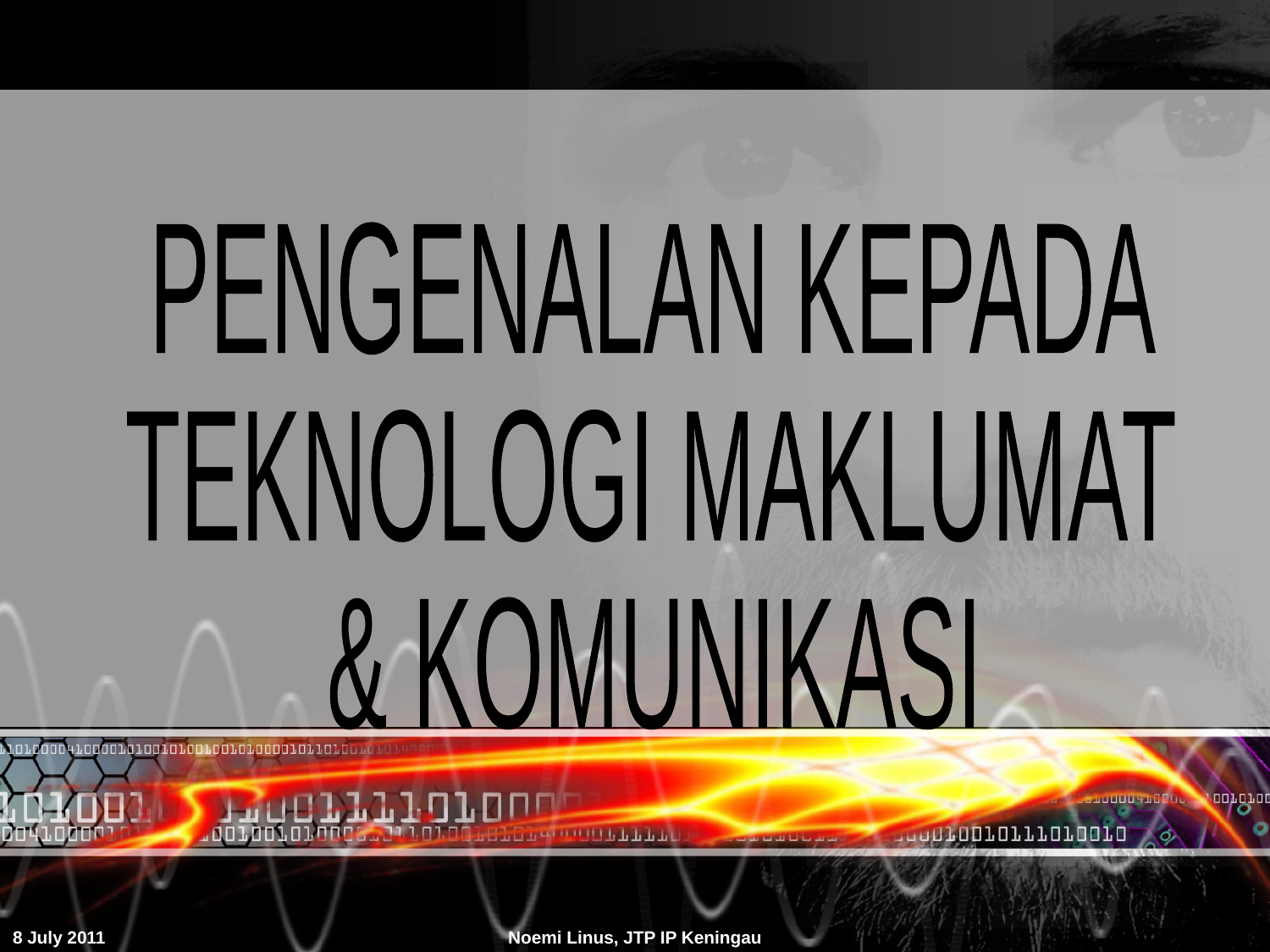

PENGENALAN KEPADA
TEKNOLOGI MAKLUMAT
& KOMUNIKASI
8 July 2011
Noemi Linus, JTP IP Keningau